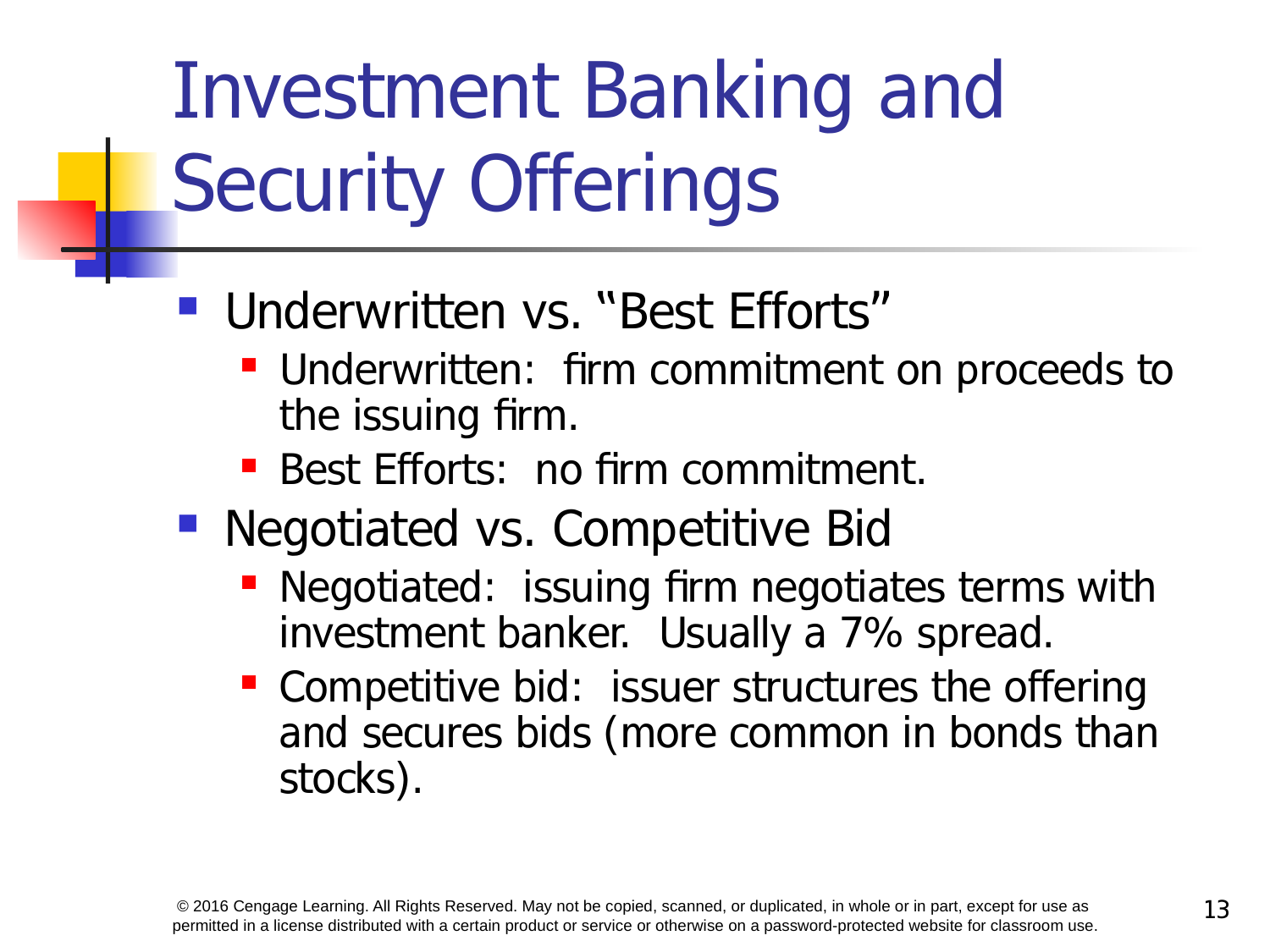

# Investment Banking and Security Offerings
Underwritten vs. “Best Efforts”
Underwritten:  firm commitment on proceeds to the issuing firm.
Best Efforts:  no firm commitment.
Negotiated vs. Competitive Bid
Negotiated:  issuing firm negotiates terms with investment banker.  Usually a 7% spread.
Competitive bid:  issuer structures the offering and secures bids (more common in bonds than stocks).
13